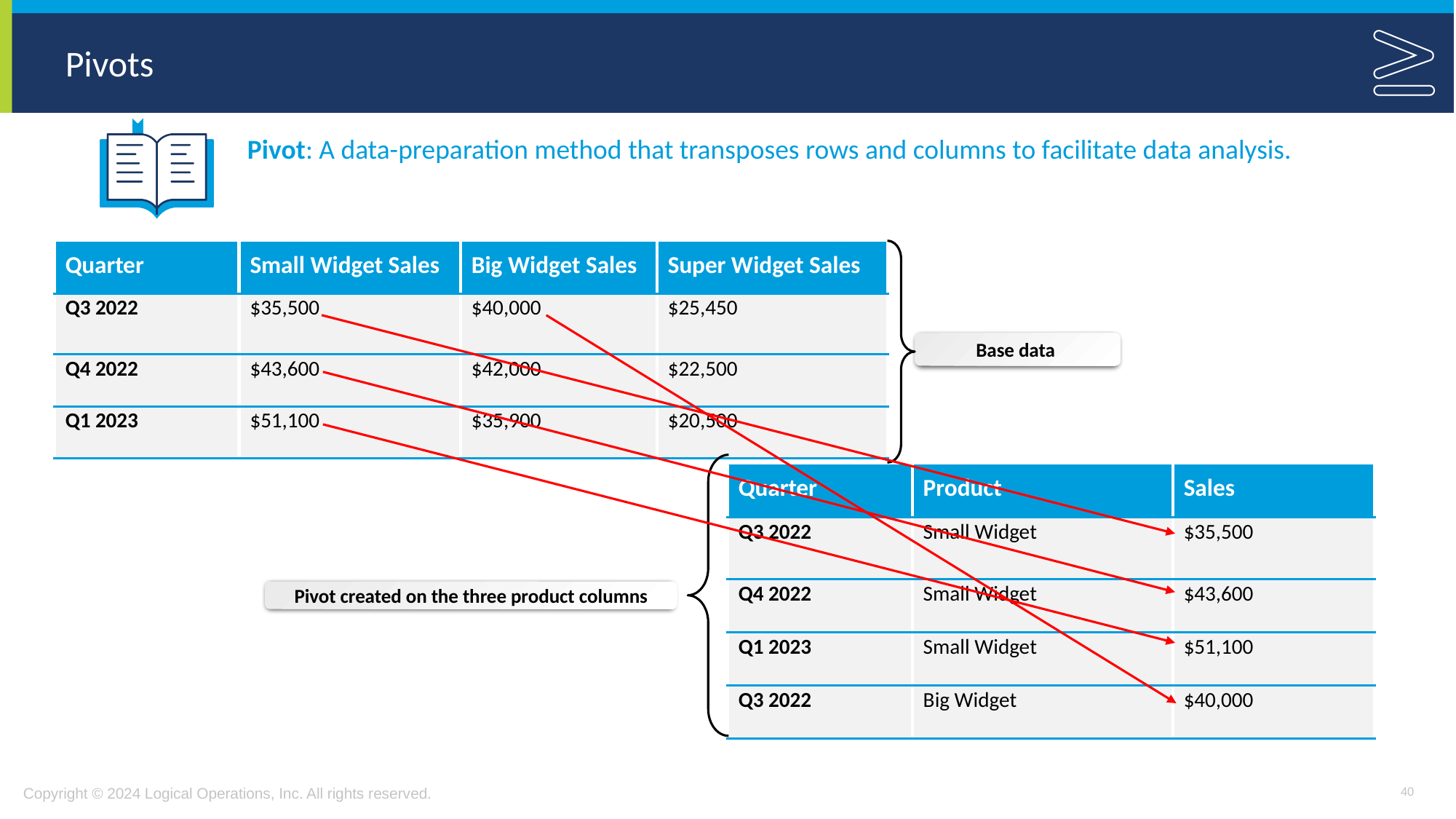

# Pivots
Pivot: A data-preparation method that transposes rows and columns to facilitate data analysis.
| Quarter | Small Widget Sales | Big Widget Sales | Super Widget Sales |
| --- | --- | --- | --- |
| Q3 2022 | $35,500 | $40,000 | $25,450 |
| Q4 2022 | $43,600 | $42,000 | $22,500 |
| Q1 2023 | $51,100 | $35,900 | $20,500 |

Base data

Pivot created on the three product columns
| Quarter | Product | Sales |
| --- | --- | --- |
| Q3 2022 | Small Widget | $35,500 |
| Q4 2022 | Small Widget | $43,600 |
| Q1 2023 | Small Widget | $51,100 |
| Q3 2022 | Big Widget | $40,000 |
40